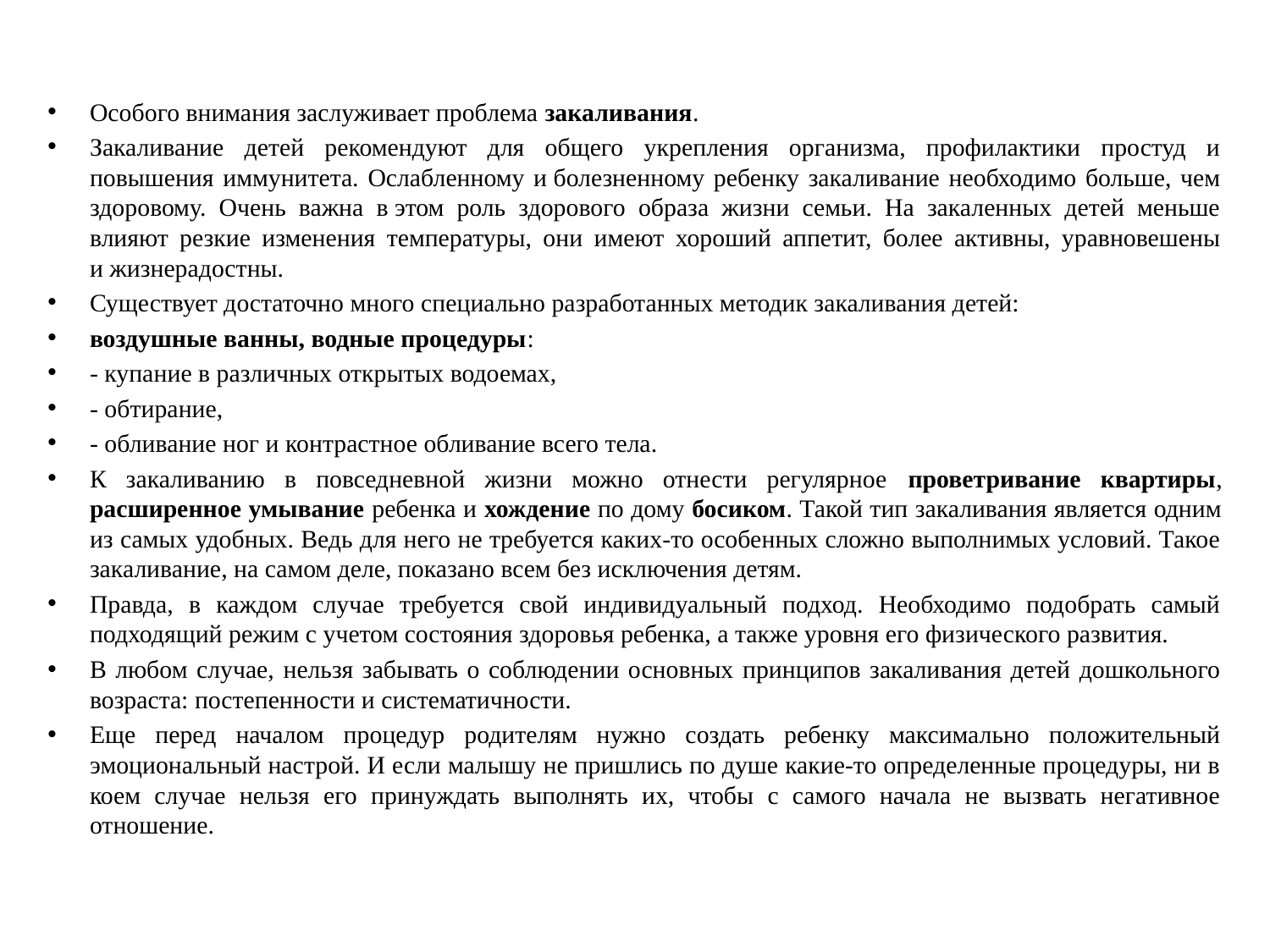

Особого внимания заслуживает проблема закаливания.
Закаливание детей рекомендуют для общего укрепления организма, профилактики простуд и повышения иммунитета. Ослабленному и болезненному ребенку закаливание необходимо больше, чем здоровому. Очень важна в этом роль здорового образа жизни семьи. На закаленных детей меньше влияют резкие изменения температуры, они имеют хороший аппетит, более активны, уравновешены и жизнерадостны.
Существует достаточно много специально разработанных методик закаливания детей:
воздушные ванны, водные процедуры:
- купание в различных открытых водоемах,
- обтирание,
- обливание ног и контрастное обливание всего тела.
К закаливанию в повседневной жизни можно отнести регулярное проветривание квартиры, расширенное умывание ребенка и хождение по дому босиком. Такой тип закаливания является одним из самых удобных. Ведь для него не требуется каких-то особенных сложно выполнимых условий. Такое закаливание, на самом деле, показано всем без исключения детям.
Правда, в каждом случае требуется свой индивидуальный подход. Необходимо подобрать самый подходящий режим с учетом состояния здоровья ребенка, а также уровня его физического развития.
В любом случае, нельзя забывать о соблюдении основных принципов закаливания детей дошкольного возраста: постепенности и систематичности.
Еще перед началом процедур родителям нужно создать ребенку максимально положительный эмоциональный настрой. И если малышу не пришлись по душе какие-то определенные процедуры, ни в коем случае нельзя его принуждать выполнять их, чтобы с самого начала не вызвать негативное отношение.